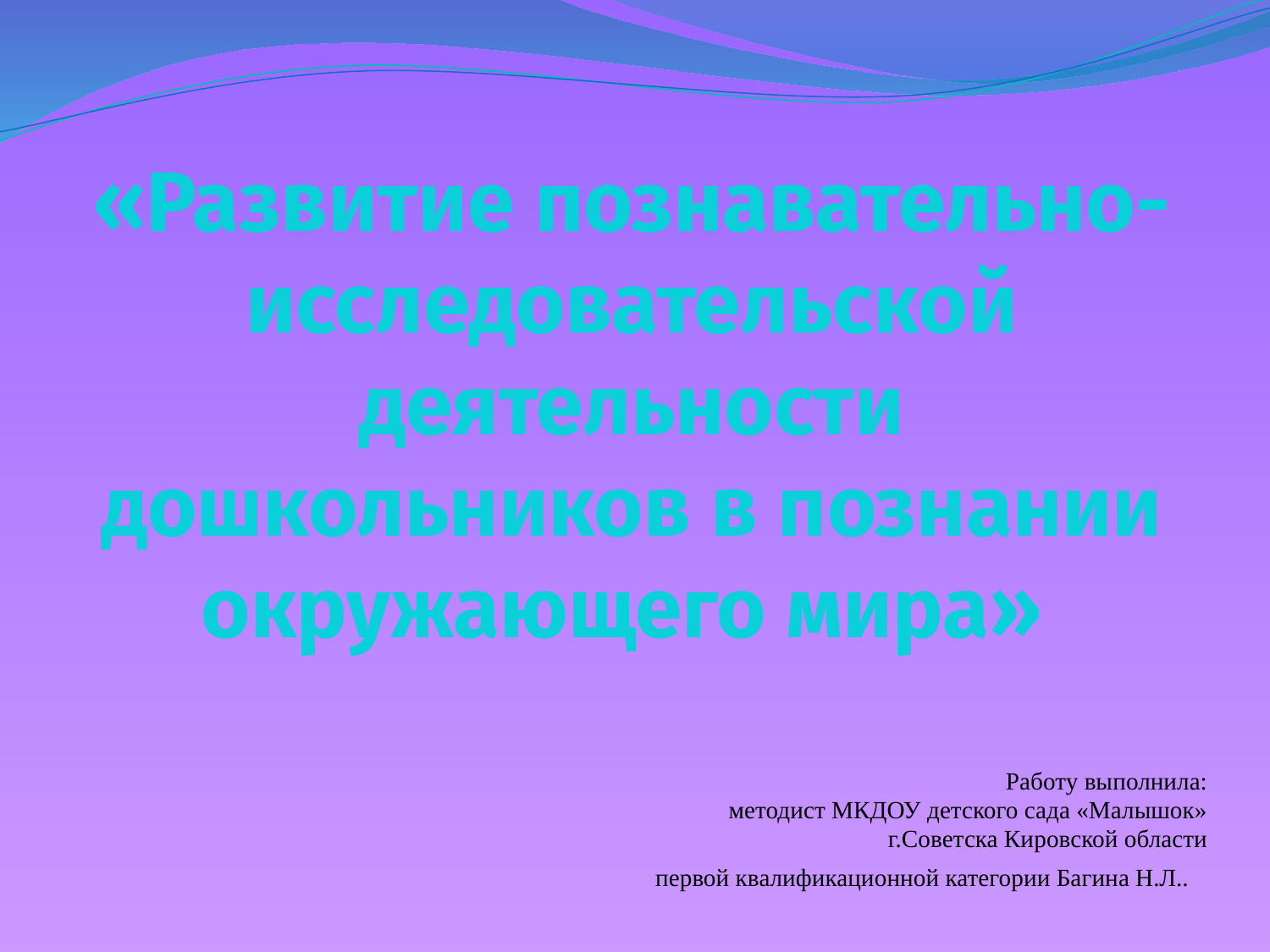

«Развитие познавательно-исследовательской деятельности дошкольников в познании окружающего мира»
Работу выполнила:
методист МКДОУ детского сада «Малышок»
г.Советска Кировской области
 первой квалификационной категории Багина Н.Л..